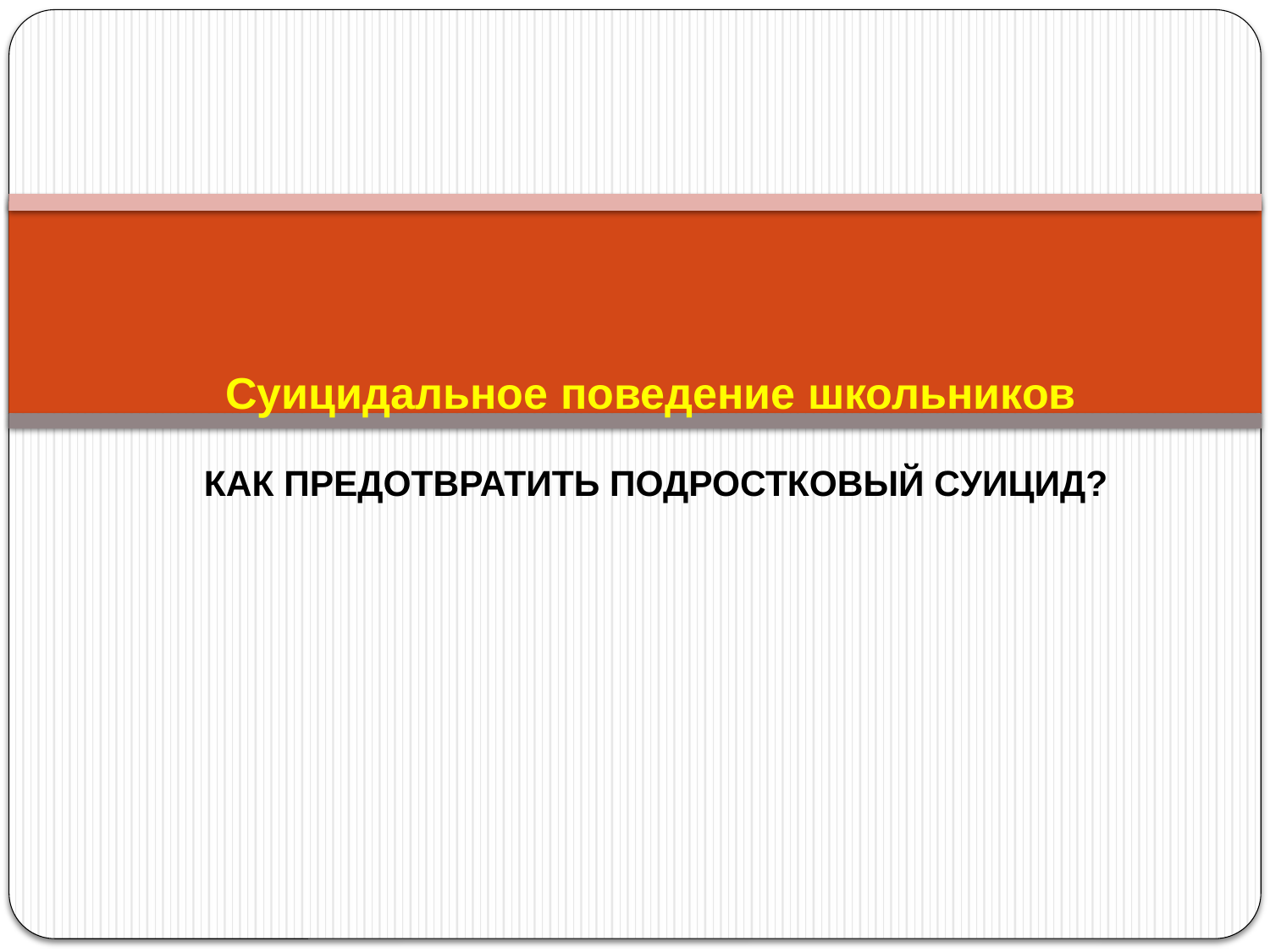

# Суицидальное поведение школьников КАК ПРЕДОТВРАТИТЬ ПОДРОСТКОВЫЙ СУИЦИД?